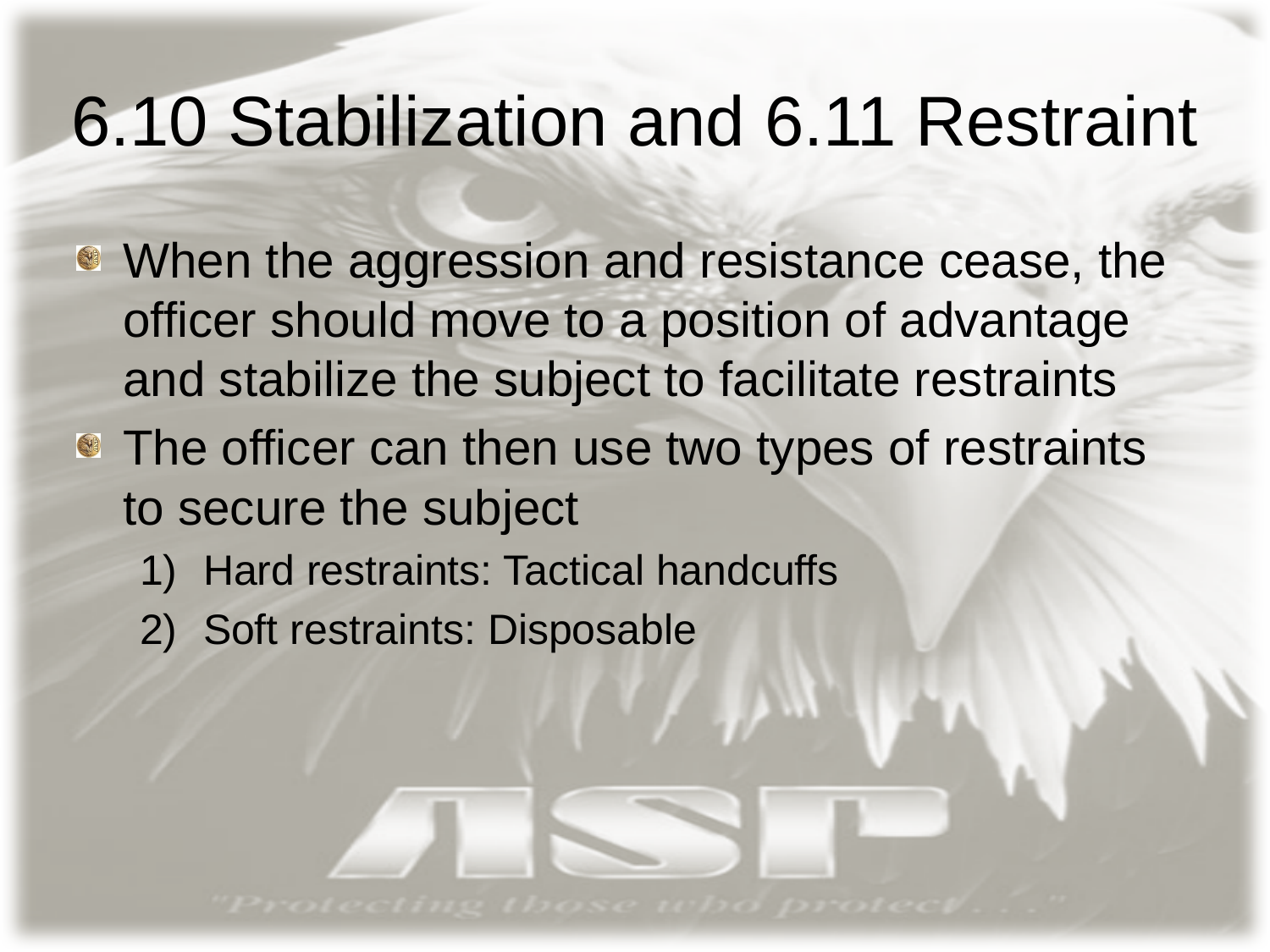

# 6.10 Stabilization and 6.11 Restraint
When the aggression and resistance cease, the officer should move to a position of advantage and stabilize the subject to facilitate restraints
The officer can then use two types of restraints to secure the subject
Hard restraints: Tactical handcuffs
Soft restraints: Disposable